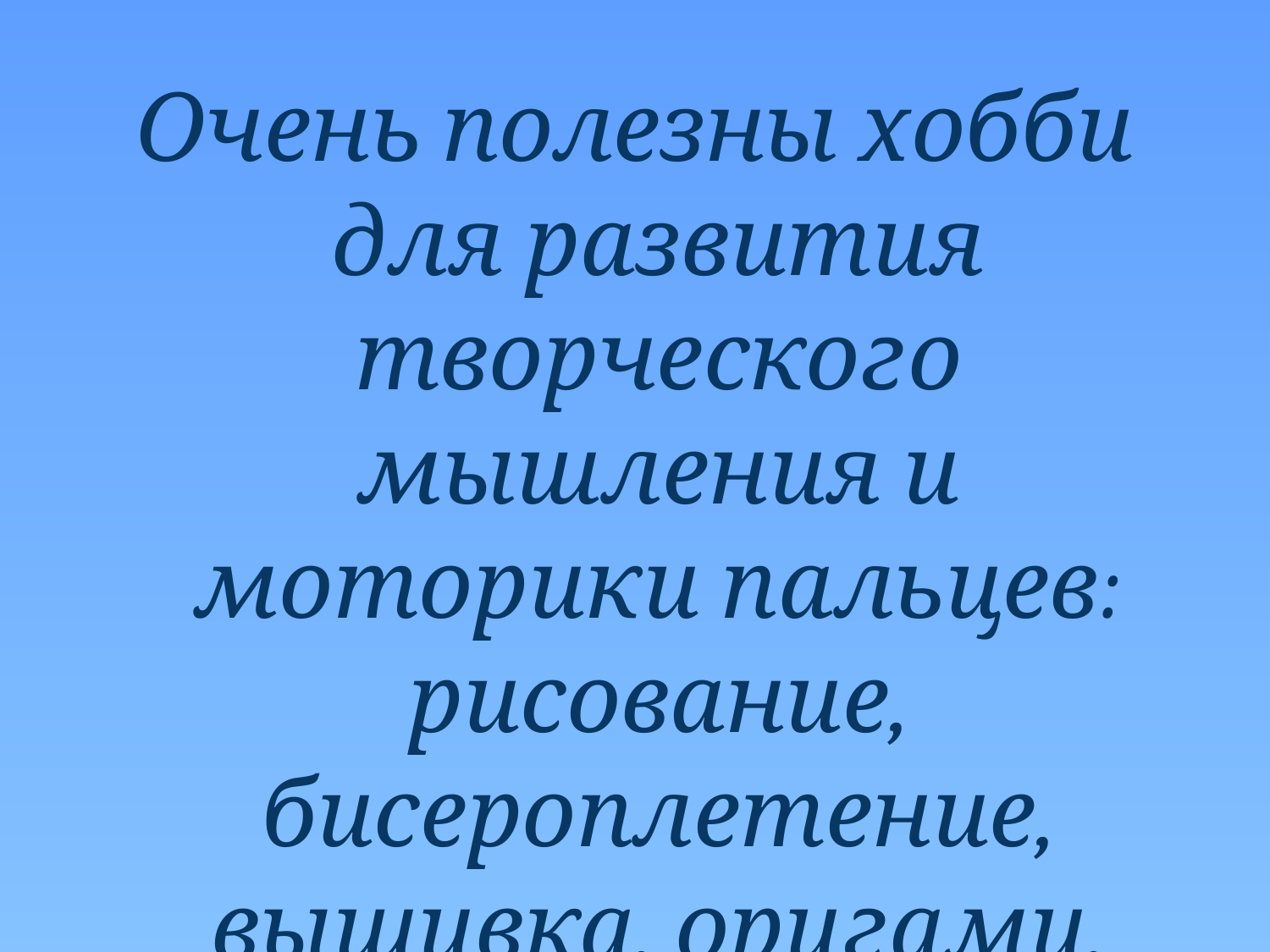

#
Очень полезны хобби для развития творческого мышления и моторики пальцев: рисование, бисероплетение, вышивка, оригами, макраме и другое.